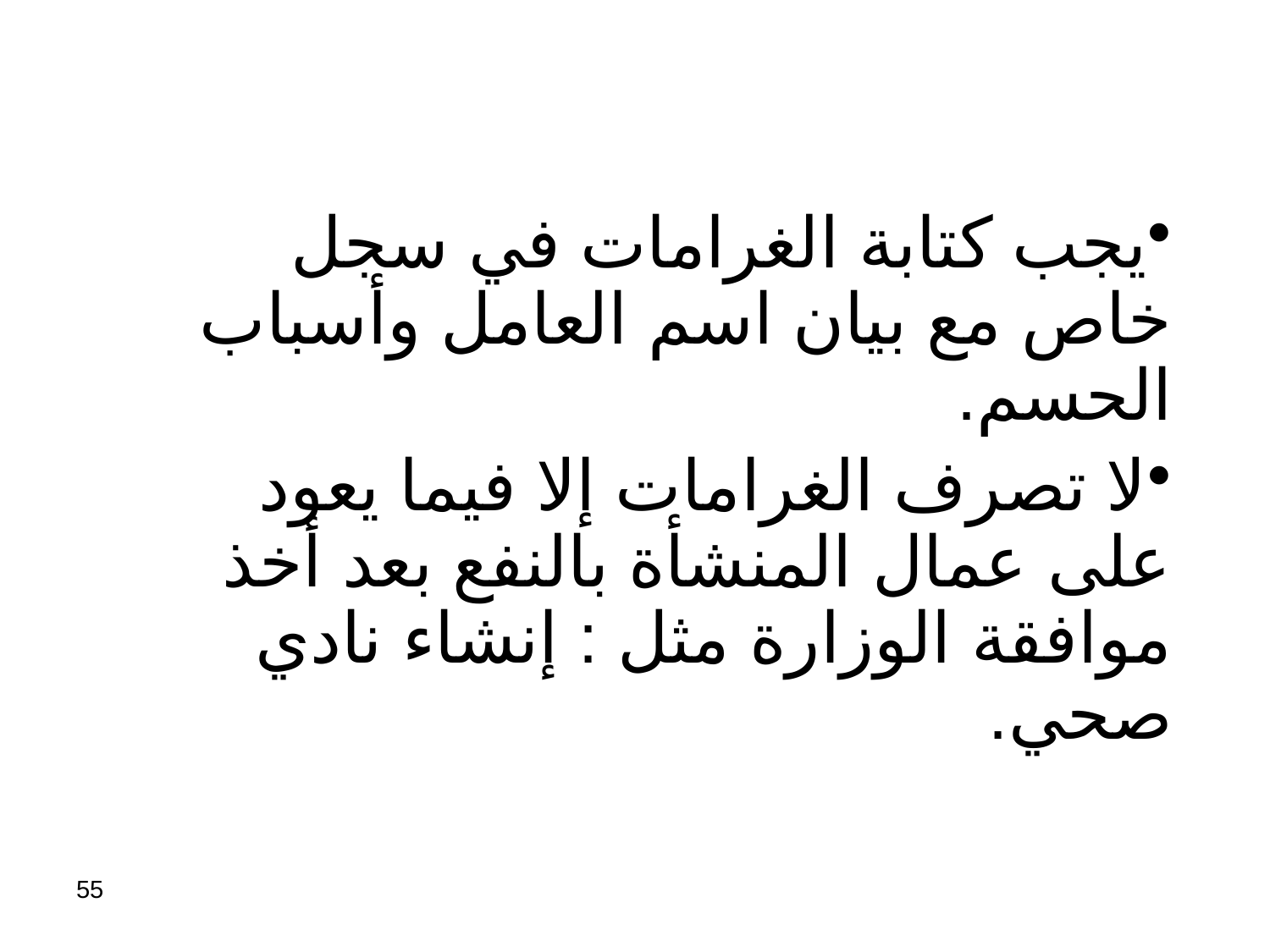

#
يجب كتابة الغرامات في سجل خاص مع بيان اسم العامل وأسباب الحسم.
لا تصرف الغرامات إلا فيما يعود على عمال المنشأة بالنفع بعد أخذ موافقة الوزارة مثل : إنشاء نادي صحي.

55